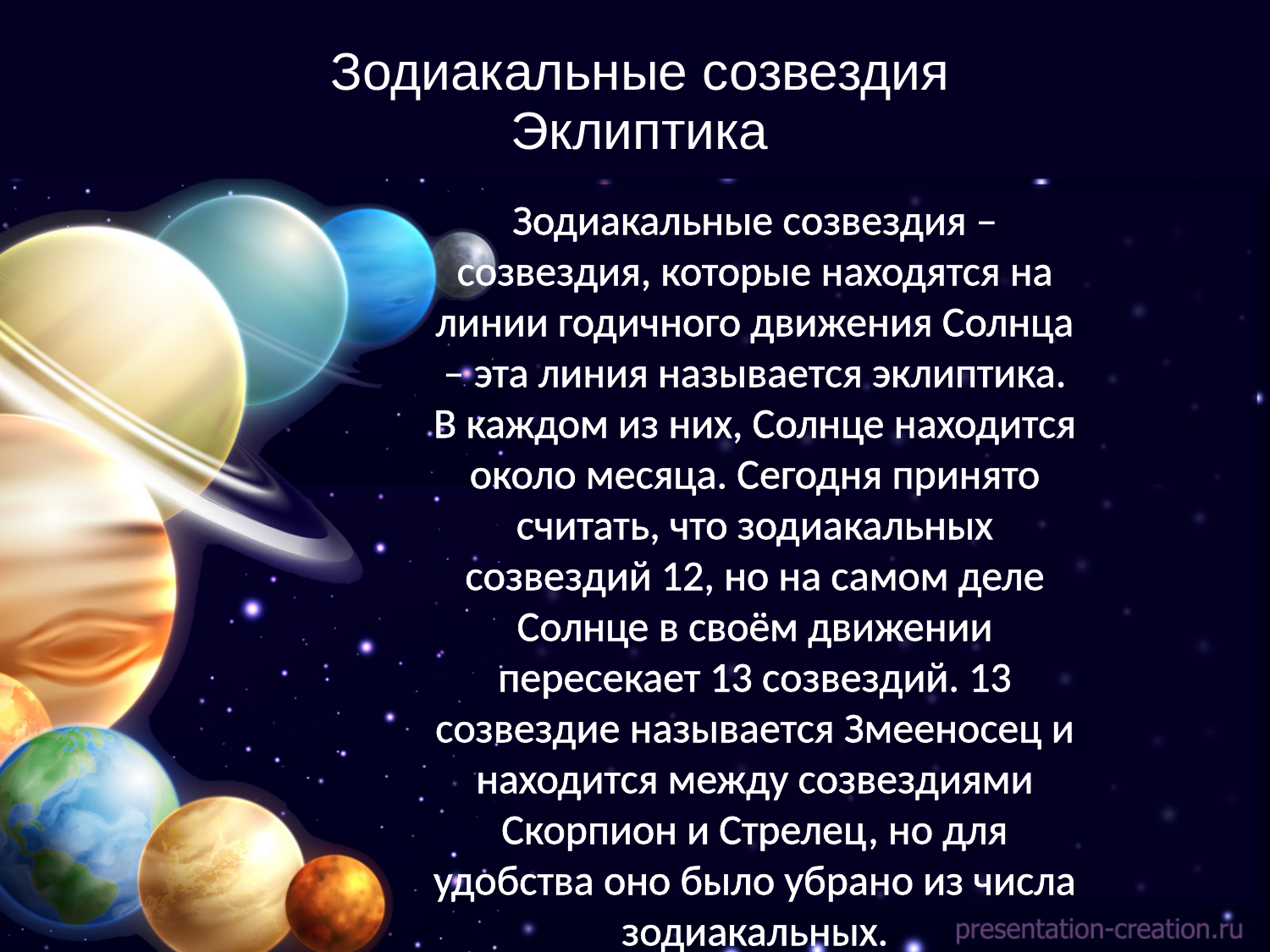

# Зодиакальные созвездия Эклиптика
Зодиакальные созвездия – созвездия, которые находятся на линии годичного движения Солнца – эта линия называется эклиптика. В каждом из них, Солнце находится около месяца. Сегодня принято считать, что зодиакальных созвездий 12, но на самом деле Солнце в своём движении пересекает 13 созвездий. 13 созвездие называется Змееносец и находится между созвездиями Скорпион и Стрелец, но для удобства оно было убрано из числа зодиакальных.